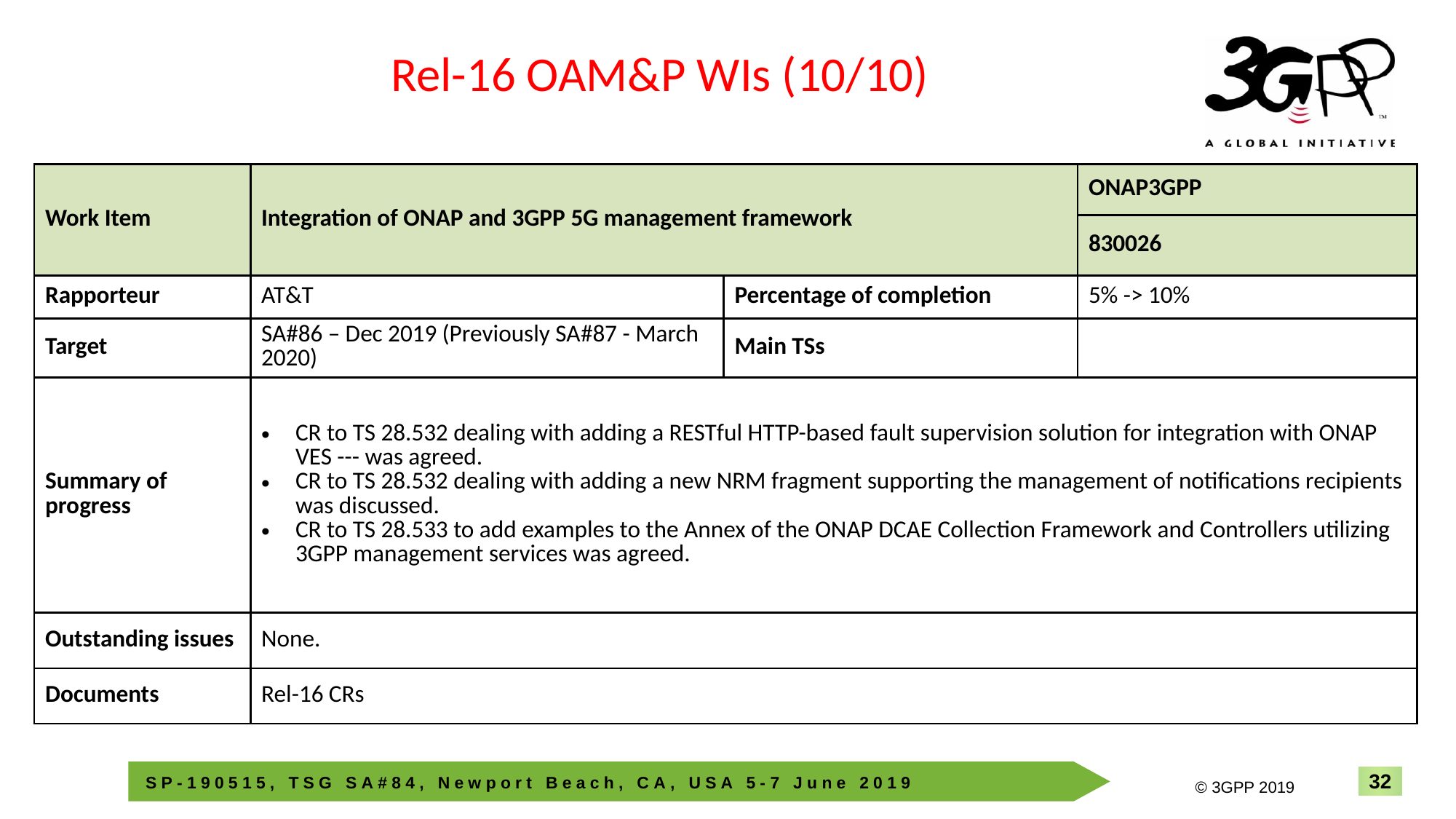

Rel-16 OAM&P WIs (10/10)
| Work Item | Integration of ONAP and 3GPP 5G management framework |  | ONAP3GPP |
| --- | --- | --- | --- |
|  |  |  | 830026 |
| Rapporteur | AT&T | Percentage of completion | 5% -> 10% |
| Target | SA#86 – Dec 2019 (Previously SA#87 - March 2020) | Main TSs |  |
| Summary of progress | CR to TS 28.532 dealing with adding a RESTful HTTP-based fault supervision solution for integration with ONAP VES --- was agreed. CR to TS 28.532 dealing with adding a new NRM fragment supporting the management of notifications recipients was discussed. CR to TS 28.533 to add examples to the Annex of the ONAP DCAE Collection Framework and Controllers utilizing 3GPP management services was agreed. |  |  |
| Outstanding issues | None. |  |  |
| Documents | Rel-16 CRs |  |  |